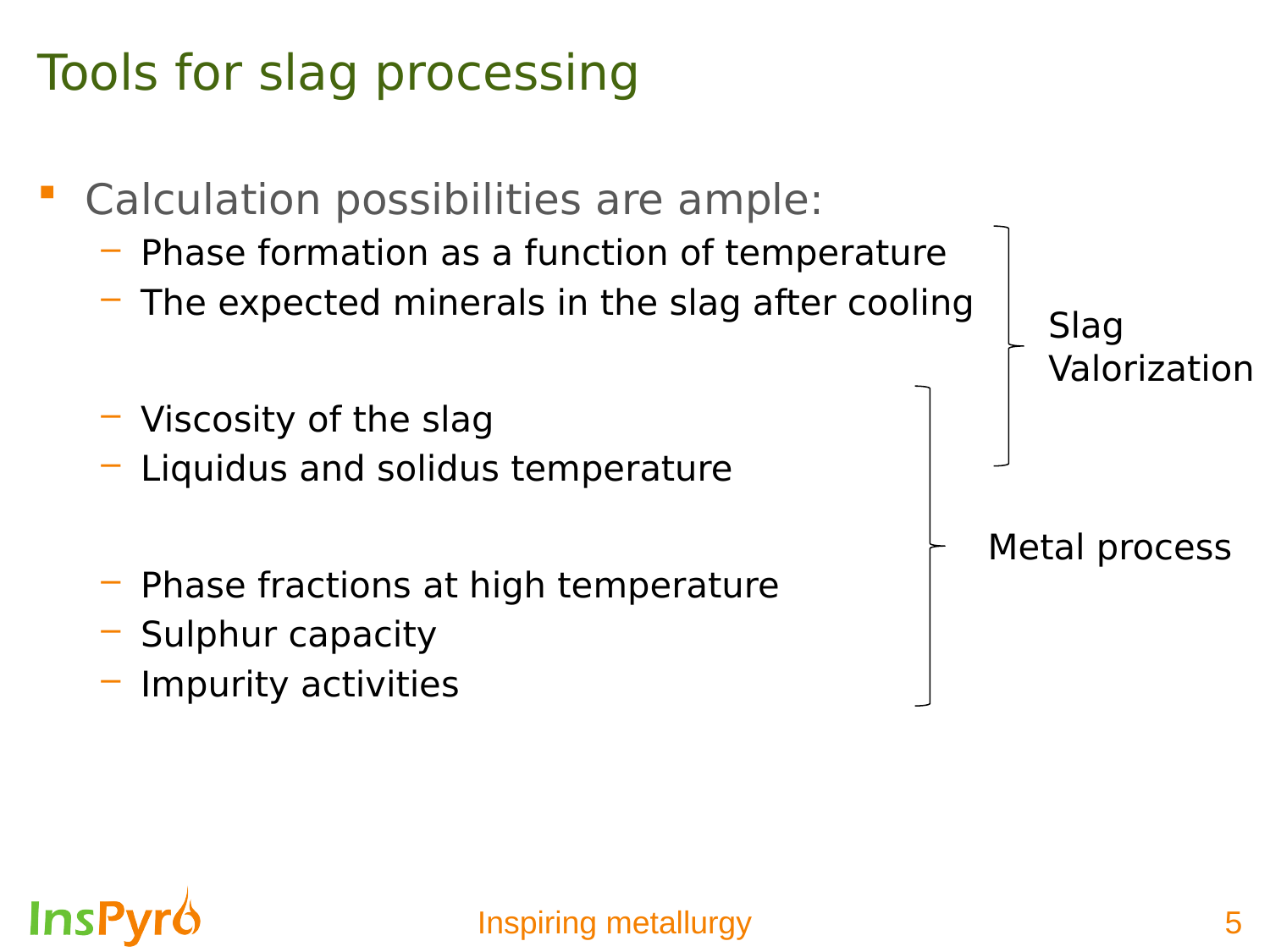

# Tools for slag processing
Calculation possibilities are ample:
Phase formation as a function of temperature
The expected minerals in the slag after cooling

Viscosity of the slag
Liquidus and solidus temperature

Phase fractions at high temperature
Sulphur capacity
Impurity activities

Slag
Valorization

Metal process
5